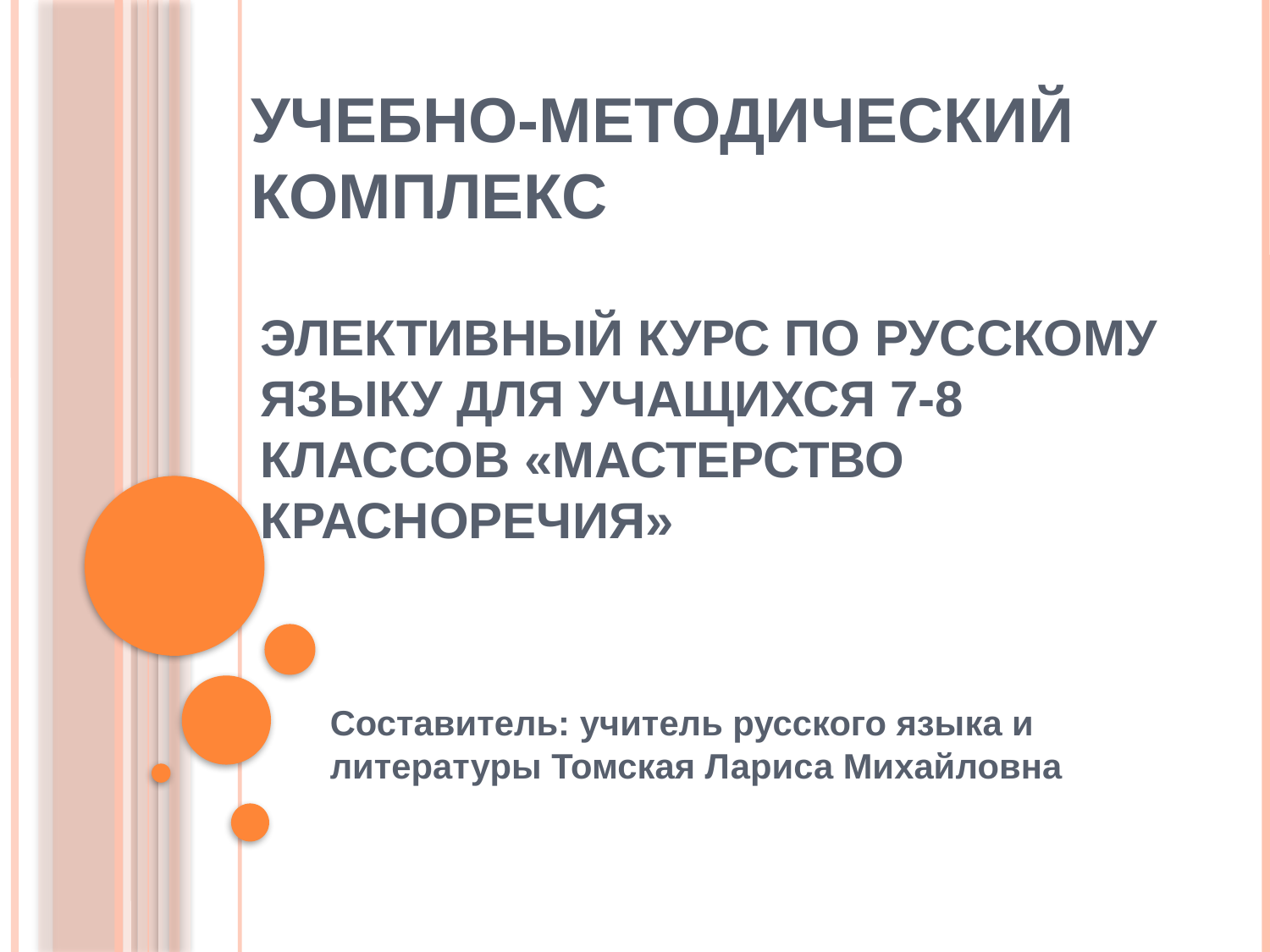

# Учебно-методический комплекс
Элективный курс по русскому языку для учащихся 7-8 классов «Мастерство красноречия»
Составитель: учитель русского языка и литературы Томская Лариса Михайловна